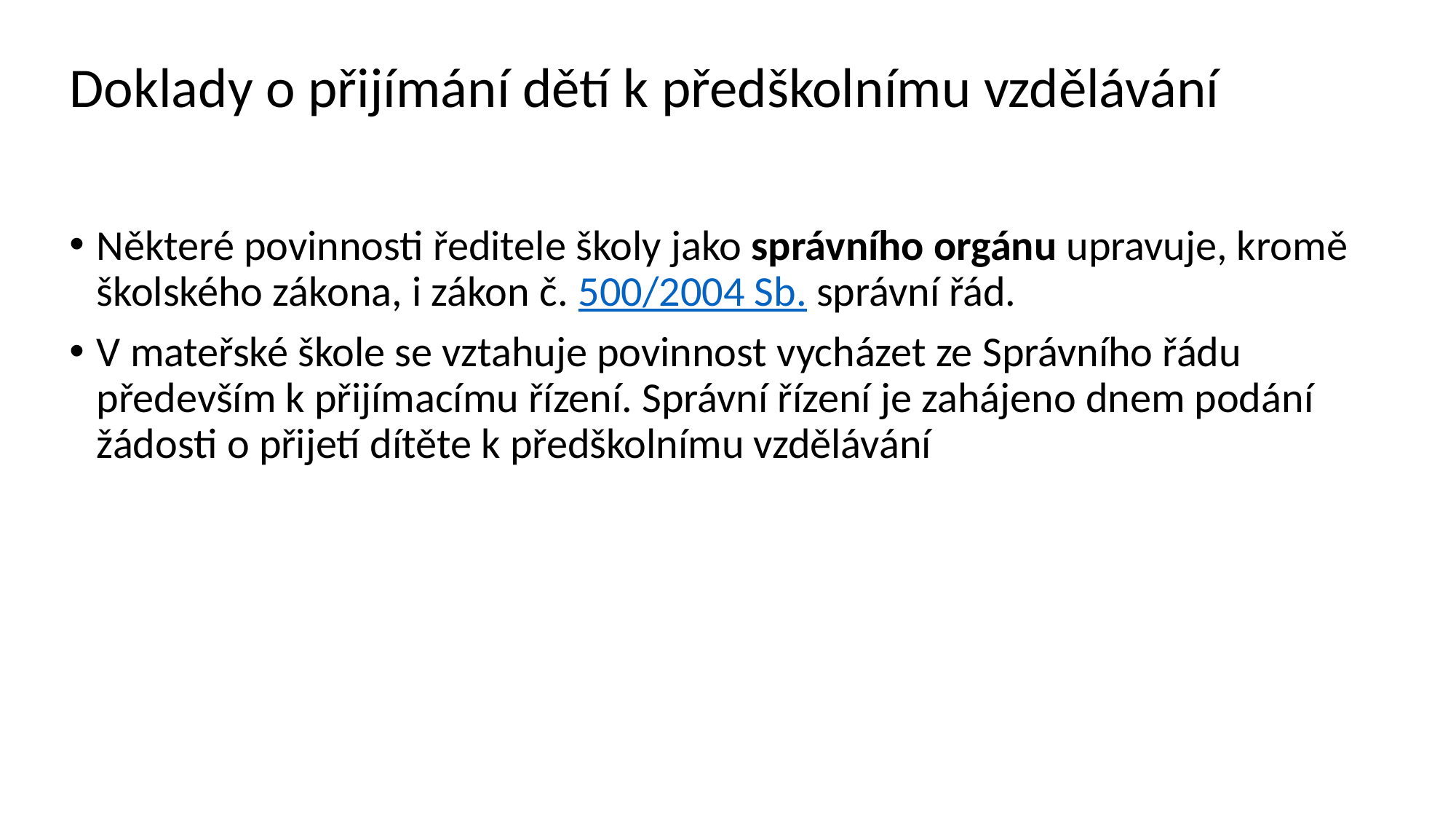

# Doklady o přijímání dětí k předškolnímu vzdělávání
Některé povinnosti ředitele školy jako správního orgánu upravuje, kromě školského zákona, i zákon č. 500/2004 Sb. správní řád.
V mateřské škole se vztahuje povinnost vycházet ze Správního řádu především k přijímacímu řízení. Správní řízení je zahájeno dnem podání žádosti o přijetí dítěte k předškolnímu vzdělávání